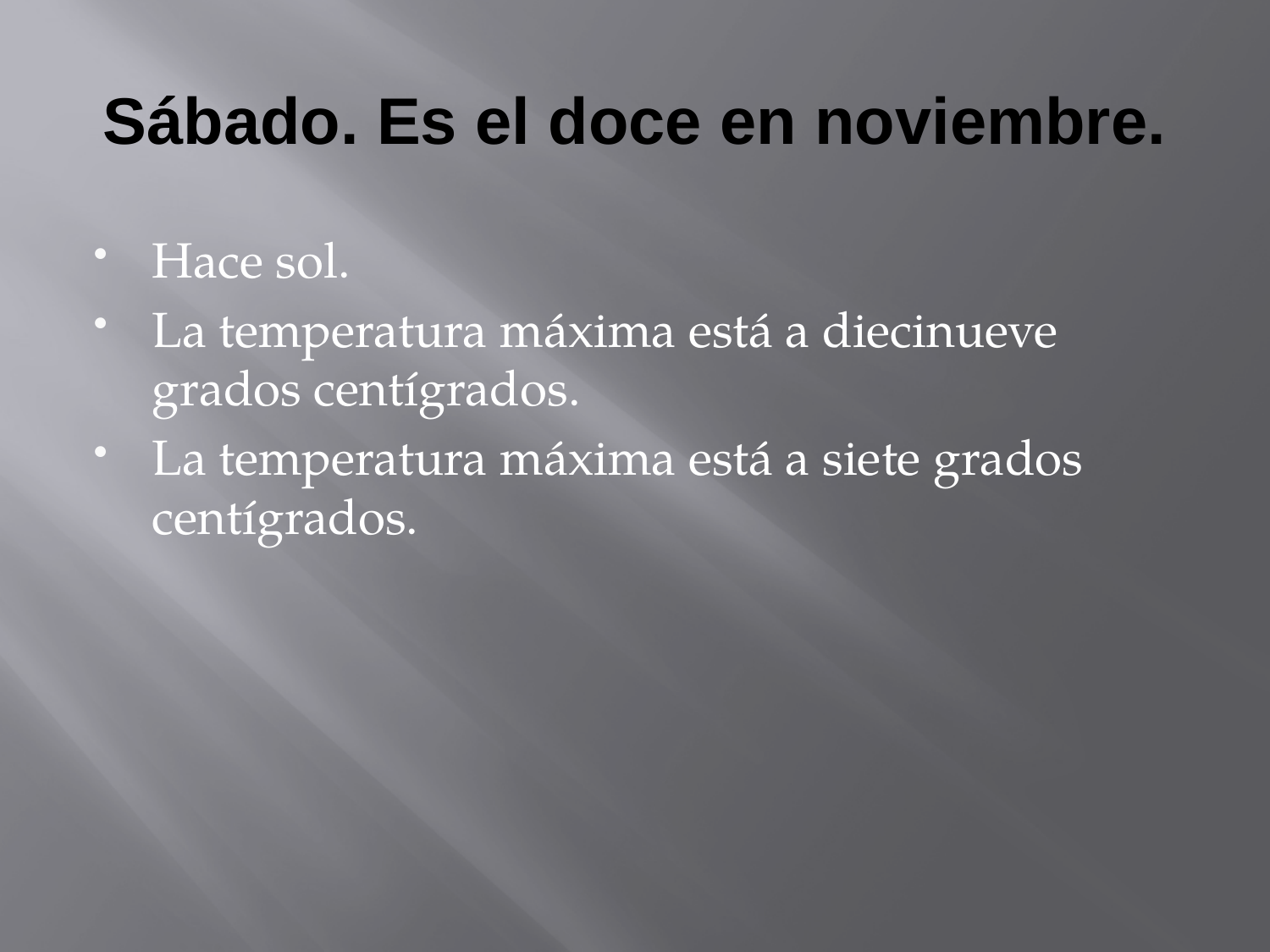

# Sábado. Es el doce en noviembre.
Hace sol.
La temperatura máxima está a diecinueve grados centígrados.
La temperatura máxima está a siete grados centígrados.